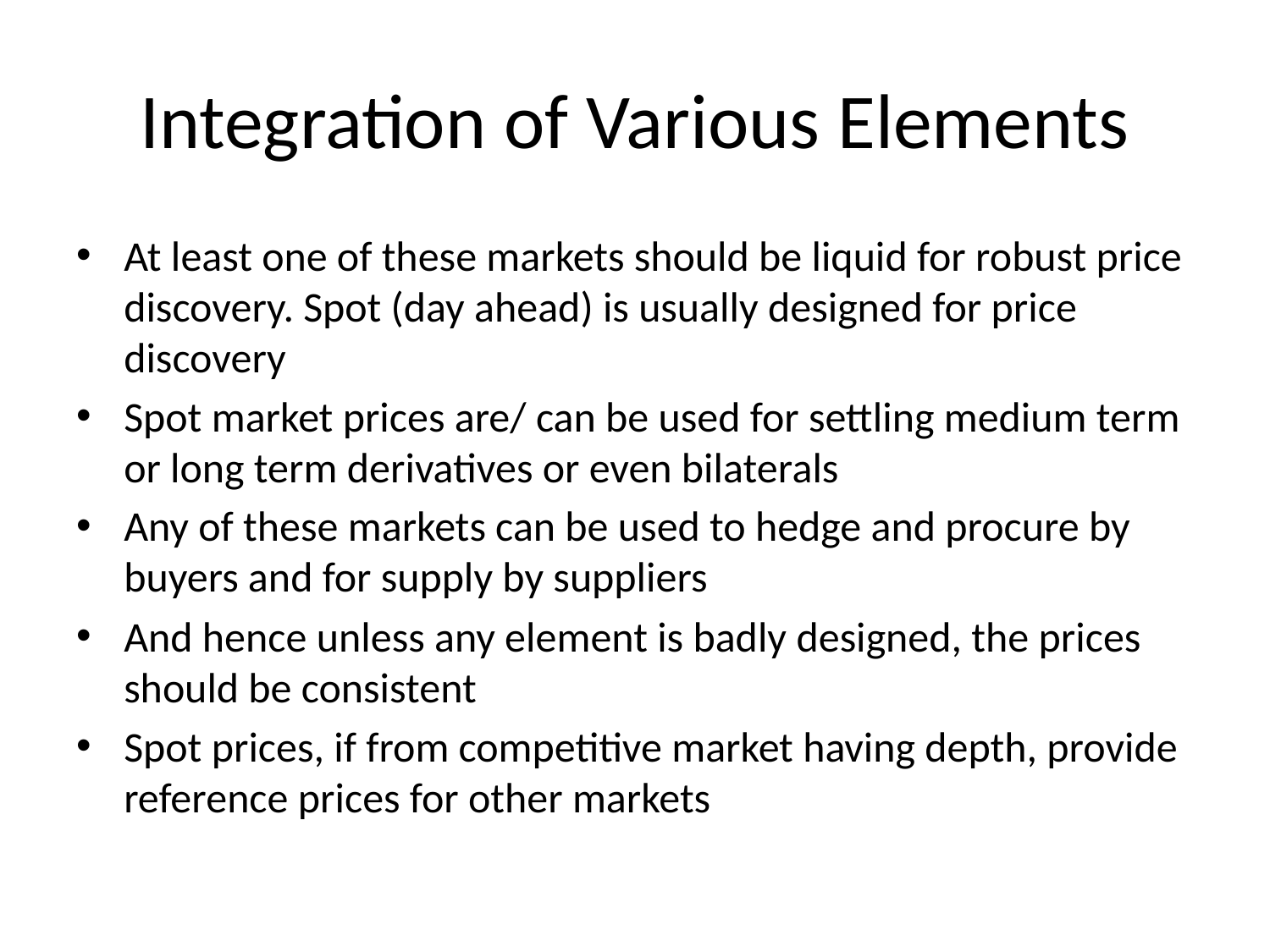

# Integration of Various Elements
At least one of these markets should be liquid for robust price discovery. Spot (day ahead) is usually designed for price discovery
Spot market prices are/ can be used for settling medium term or long term derivatives or even bilaterals
Any of these markets can be used to hedge and procure by buyers and for supply by suppliers
And hence unless any element is badly designed, the prices should be consistent
Spot prices, if from competitive market having depth, provide reference prices for other markets